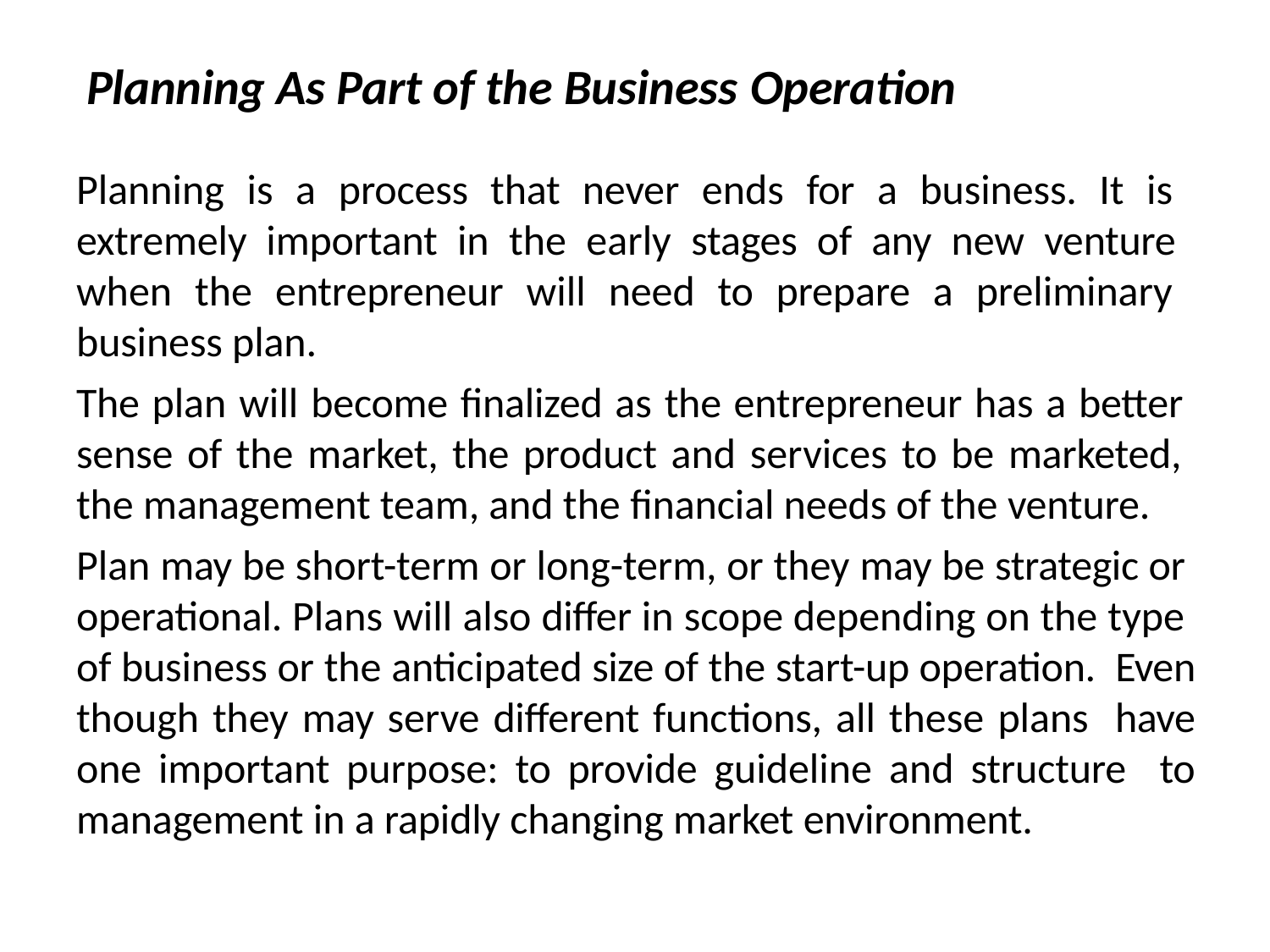

# Planning As Part of the Business Operation
Planning is a process that never ends for a business. It is  extremely important in the early stages of any new venture  when the entrepreneur will need to prepare a preliminary  business plan.
The plan will become finalized as the entrepreneur has a better  sense of the market, the product and services to be marketed,  the management team, and the financial needs of the venture.
Plan may be short-term or long-term, or they may be strategic or  operational. Plans will also differ in scope depending on the type  of business or the anticipated size of the start-up operation.  Even though they may serve different functions, all these plans  have one important purpose: to provide guideline and structure  to management in a rapidly changing market environment.